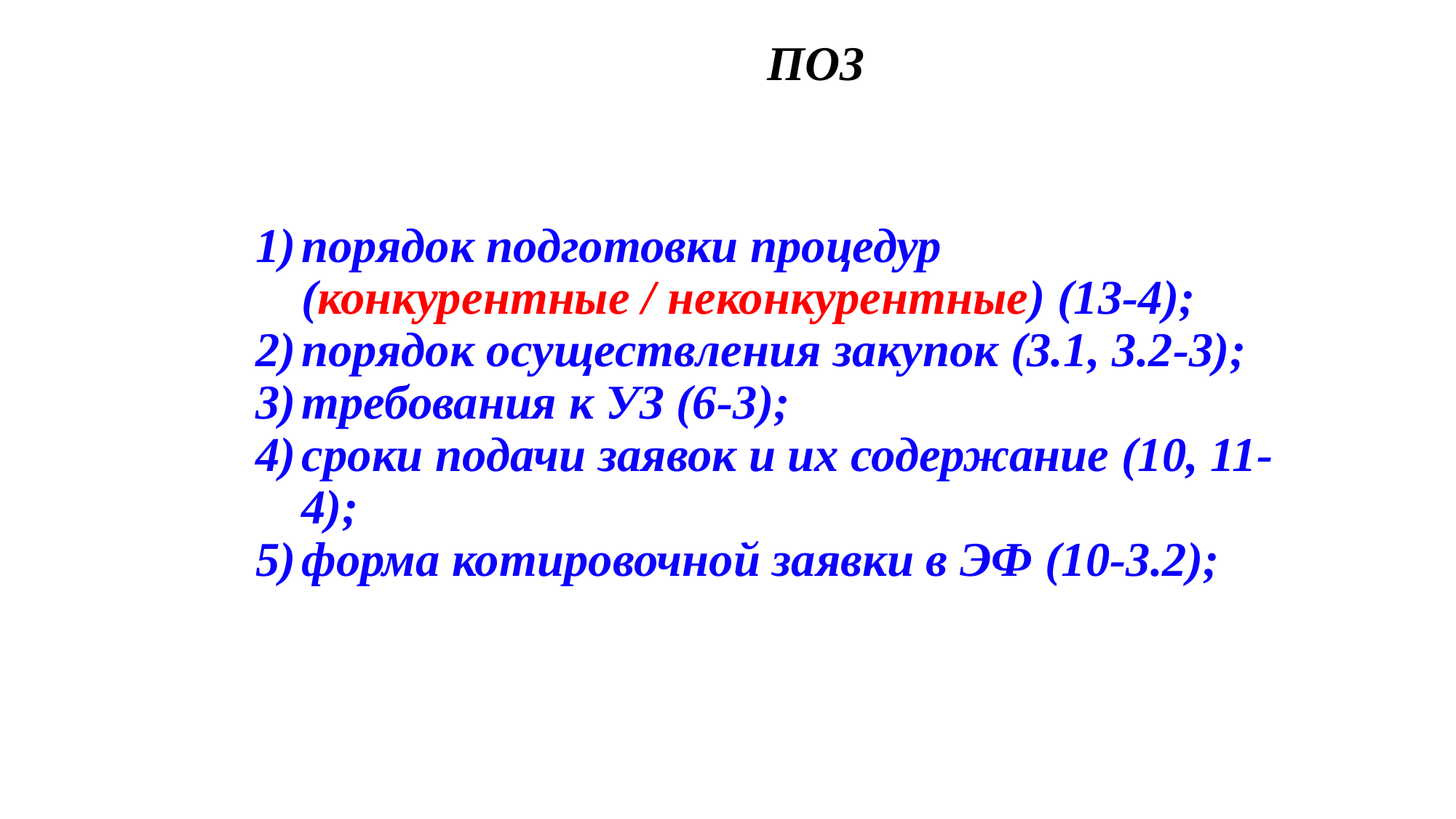

ПОЗ

порядок подготовки процедур (конкурентные / неконкурентные) (13-4);
порядок осуществления закупок (3.1, 3.2-3);
требования к УЗ (6-3);
сроки подачи заявок и их содержание (10, 11-4);
форма котировочной заявки в ЭФ (10-3.2);